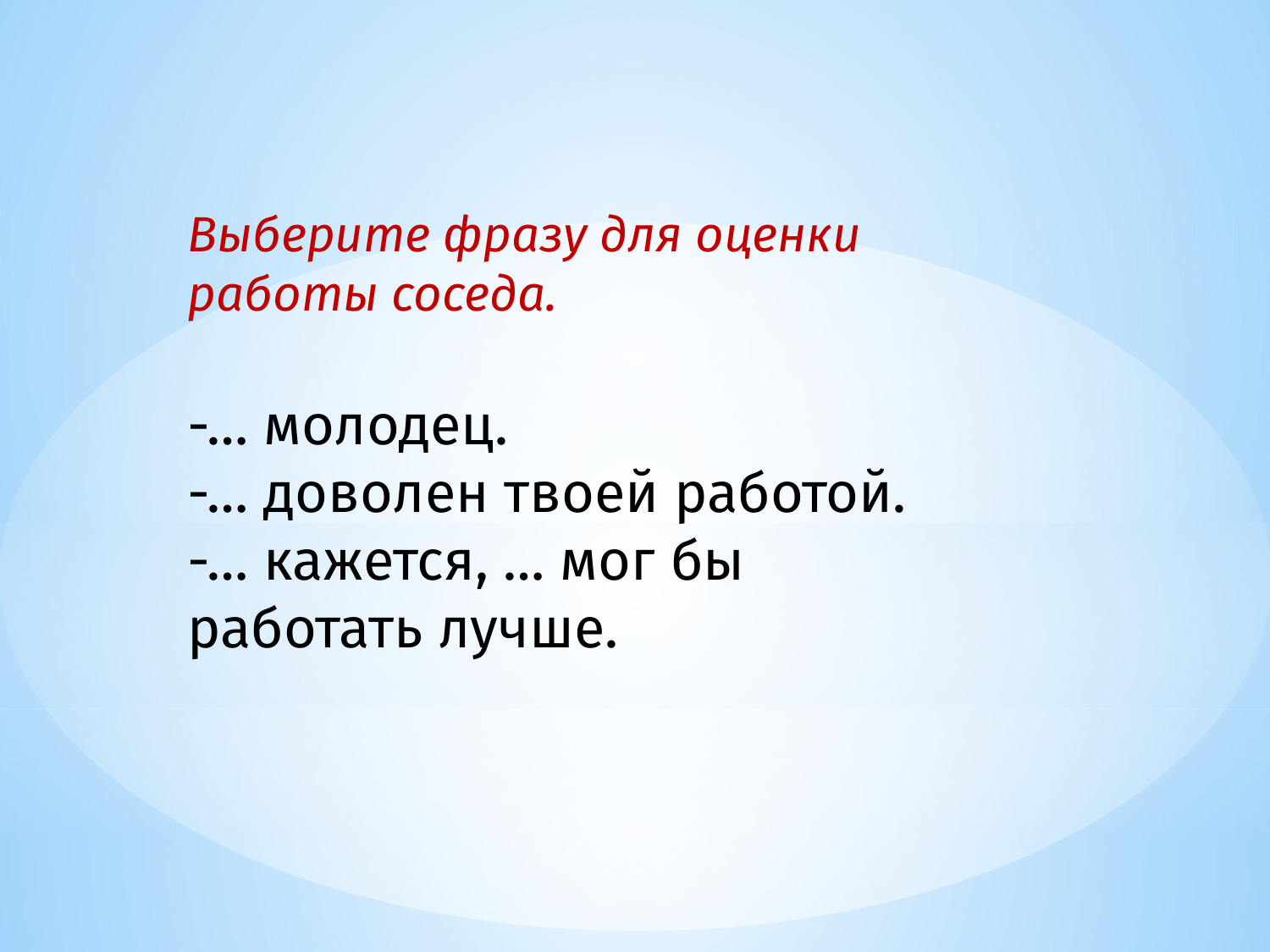

Выберите фразу для оценки работы соседа.

-… молодец.
-… доволен твоей работой.
-… кажется, … мог бы работать лучше.